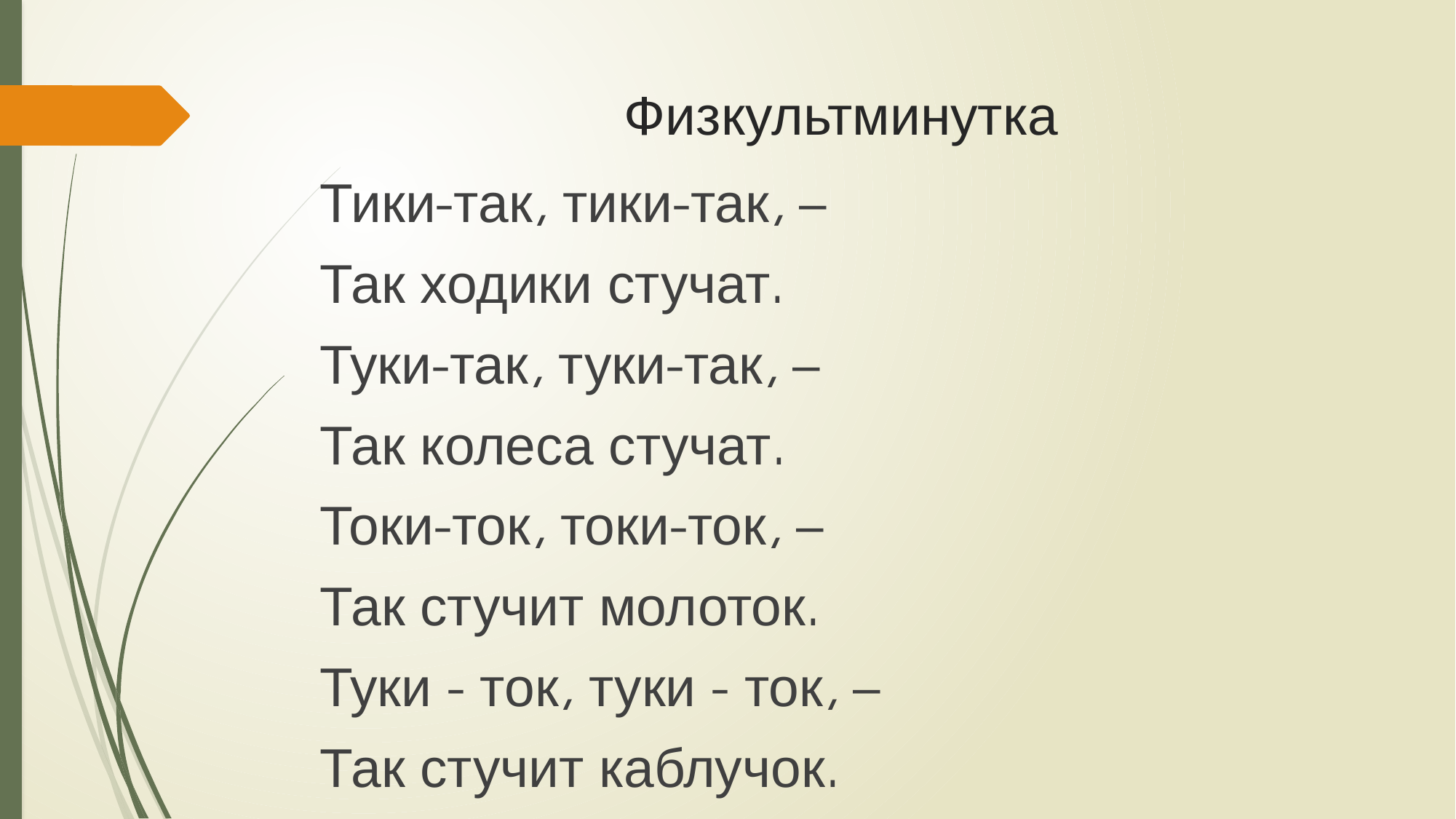

# Физкультминутка
Тики-так, тики-так, –
Так ходики стучат.
Туки-так, туки-так, –
Так колеса стучат.
Токи-ток, токи-ток, –
Так стучит молоток.
Туки - ток, туки - ток, –
Так стучит каблучок.